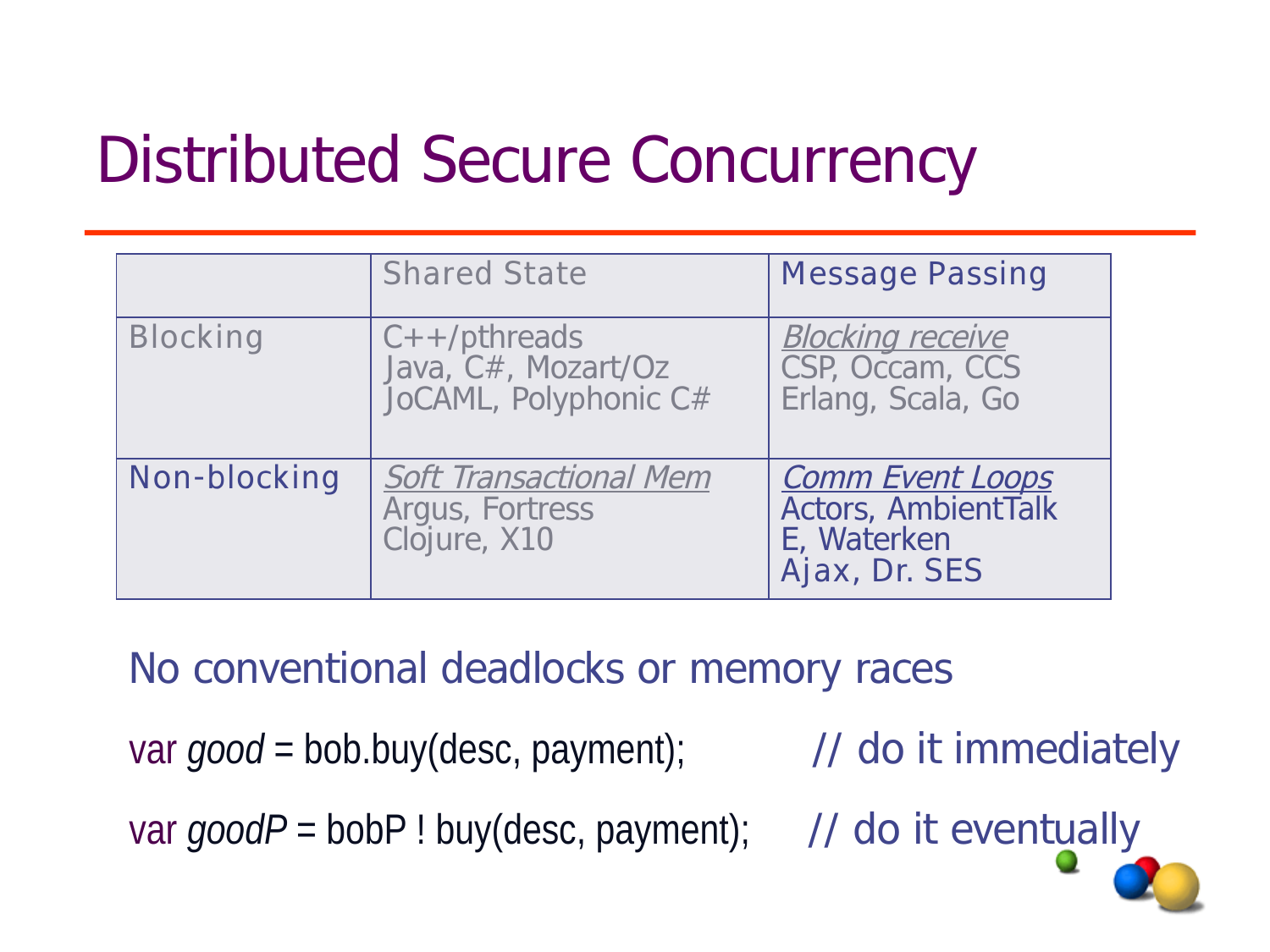

# Distributed Secure Concurrency
|  | Shared State | Message Passing |
| --- | --- | --- |
| Blocking | C++/pthreads Java, C#, Mozart/Oz JoCAML, Polyphonic C# | Blocking receive CSP, Occam, CCS Erlang, Scala, Go |
| Non-blocking | Soft Transactional Mem Argus, Fortress Clojure, X10 | Comm Event Loops Actors, AmbientTalk E, Waterken Ajax, Dr. SES |
No conventional deadlocks or memory races
var good = bob.buy(desc, payment);             // do it immediately
var goodP = bobP ! buy(desc, payment);      // do it eventually